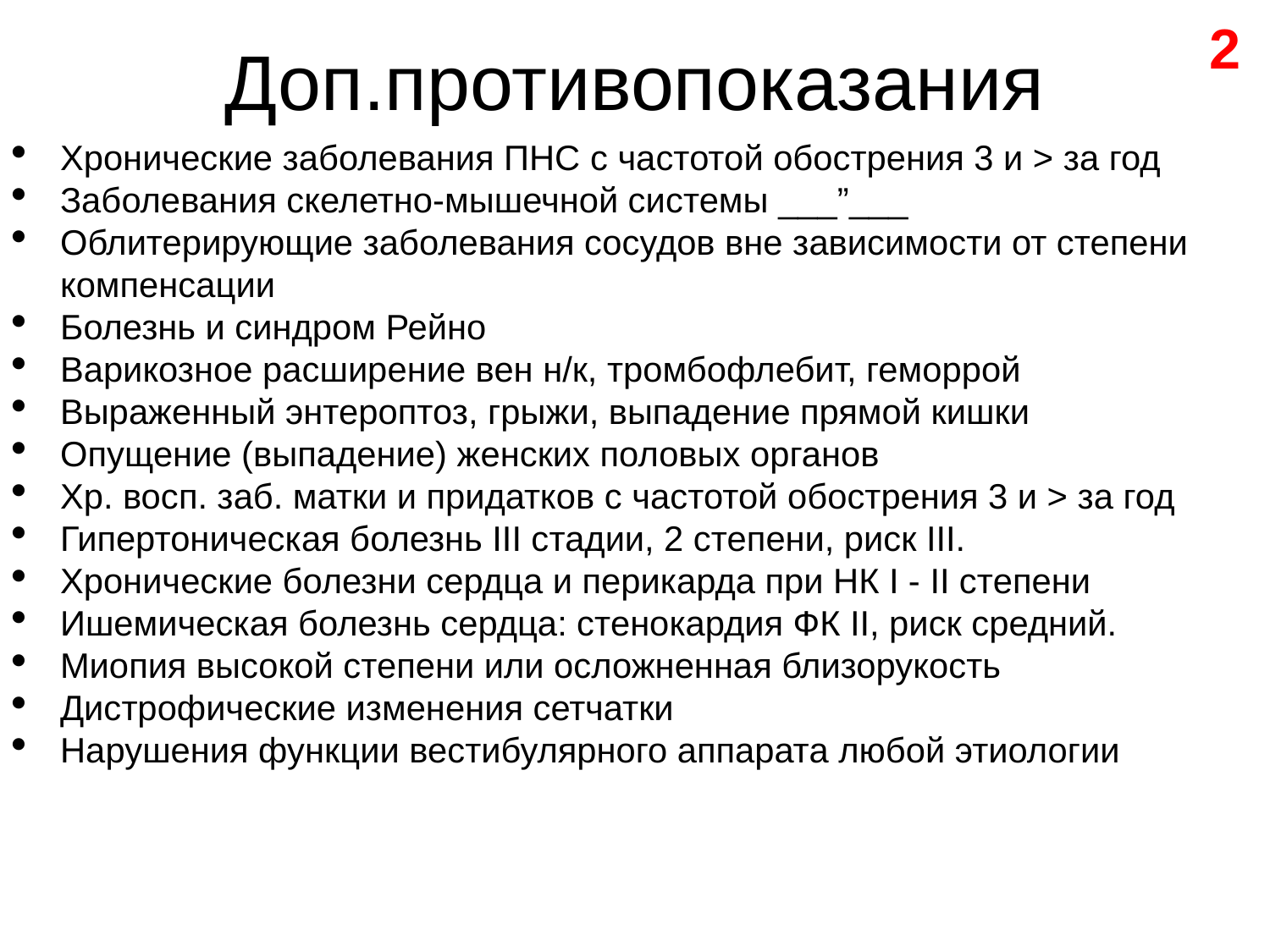

Доп.противопоказания
2
Хронические заболевания ПНС с частотой обострения 3 и > за год
Заболевания скелетно-мышечной системы ___”___
Облитерирующие заболевания сосудов вне зависимости от степени компенсации
Болезнь и синдром Рейно
Варикозное расширение вен н/к, тромбофлебит, геморрой
Выраженный энтероптоз, грыжи, выпадение прямой кишки
Опущение (выпадение) женских половых органов
Хр. восп. заб. матки и придатков с частотой обострения 3 и > за год
Гипертоническая болезнь III стадии, 2 степени, риск III.
Хронические болезни сердца и перикарда при НК I - II степени
Ишемическая болезнь сердца: стенокардия ФК II, риск средний.
Миопия высокой степени или осложненная близорукость
Дистрофические изменения сетчатки
Нарушения функции вестибулярного аппарата любой этиологии